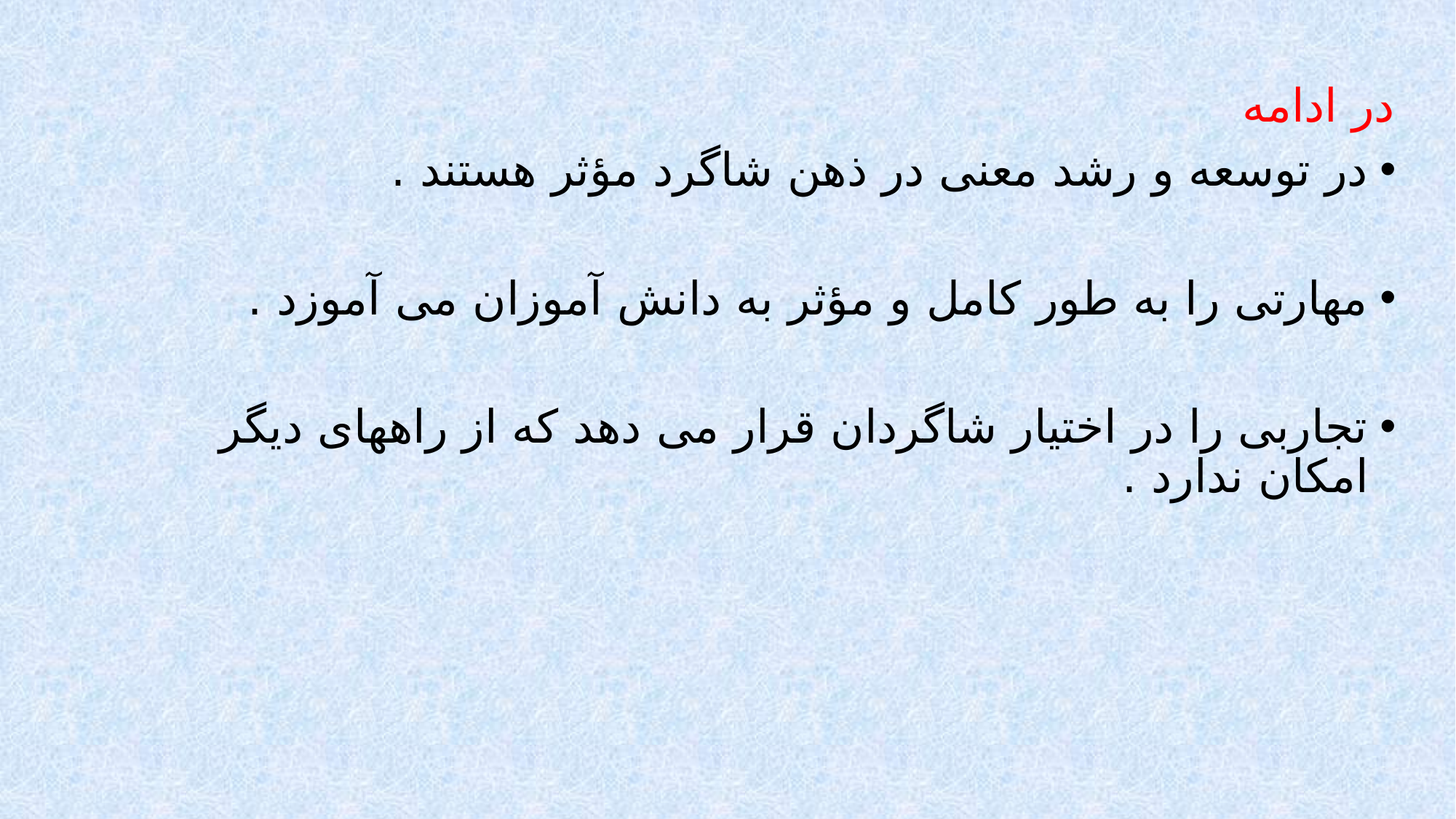

در ادامه
در توسعه و رشد معنی در ذهن شاگرد مؤثر هستند .

مهارتی را به طور کامل و مؤثر به دانش آموزان می آموزد .

تجاربی را در اختیار شاگردان قرار می دهد که از راههای دیگر امکان ندارد .